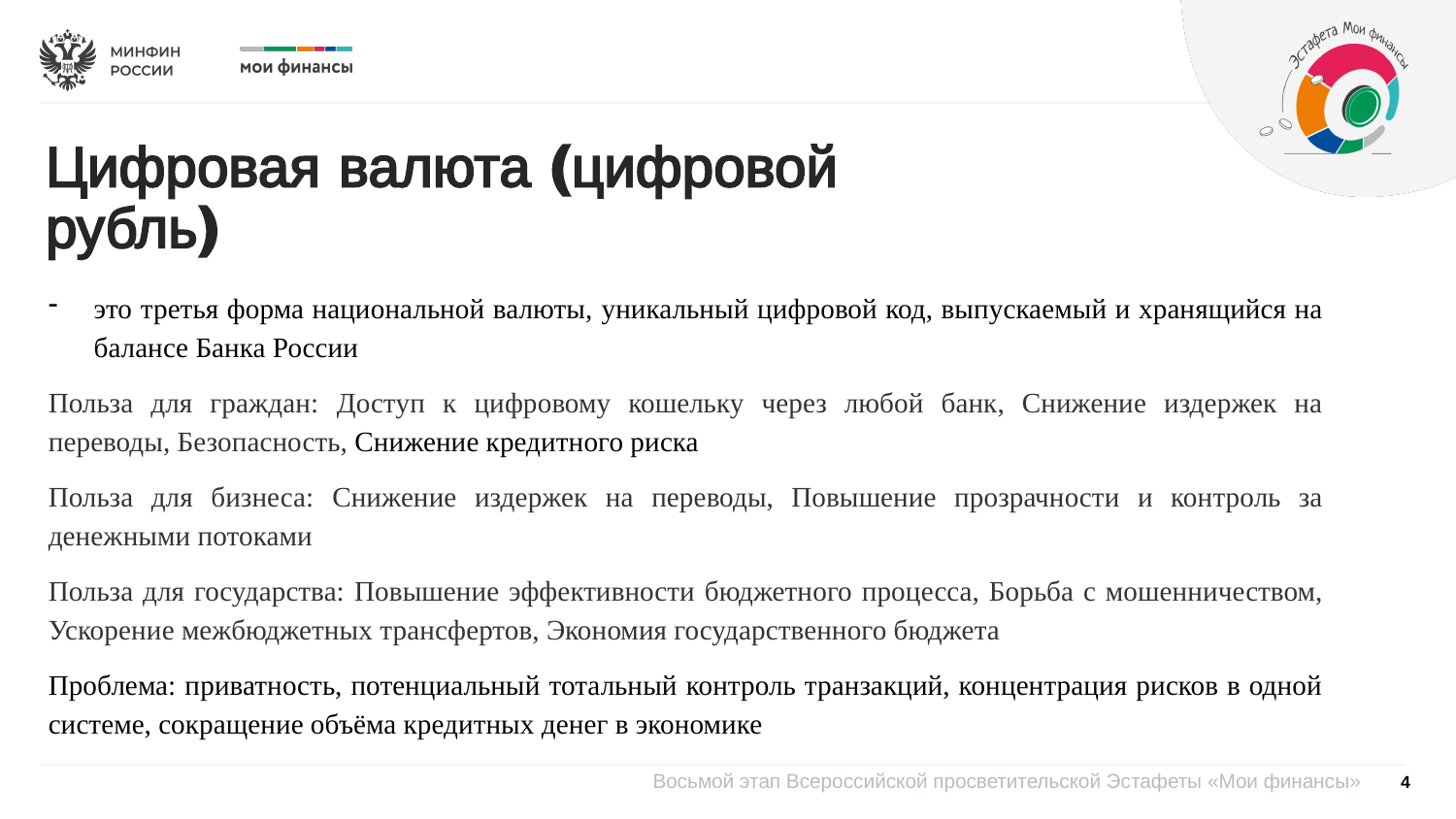

Цифровая валюта (цифровой рубль)
это третья форма национальной валюты, уникальный цифровой код, выпускаемый и хранящийся на балансе Банка России
Польза для граждан: Доступ к цифровому кошельку через любой банк, Снижение издержек на переводы, Безопасность, Снижение кредитного риска
Польза для бизнеса: Снижение издержек на переводы, Повышение прозрачности и контроль за денежными потоками
Польза для государства: Повышение эффективности бюджетного процесса, Борьба с мошенничеством, Ускорение межбюджетных трансфертов, Экономия государственного бюджета
Проблема: приватность, потенциальный тотальный контроль транзакций, концентрация рисков в одной системе, сокращение объёма кредитных денег в экономике
4